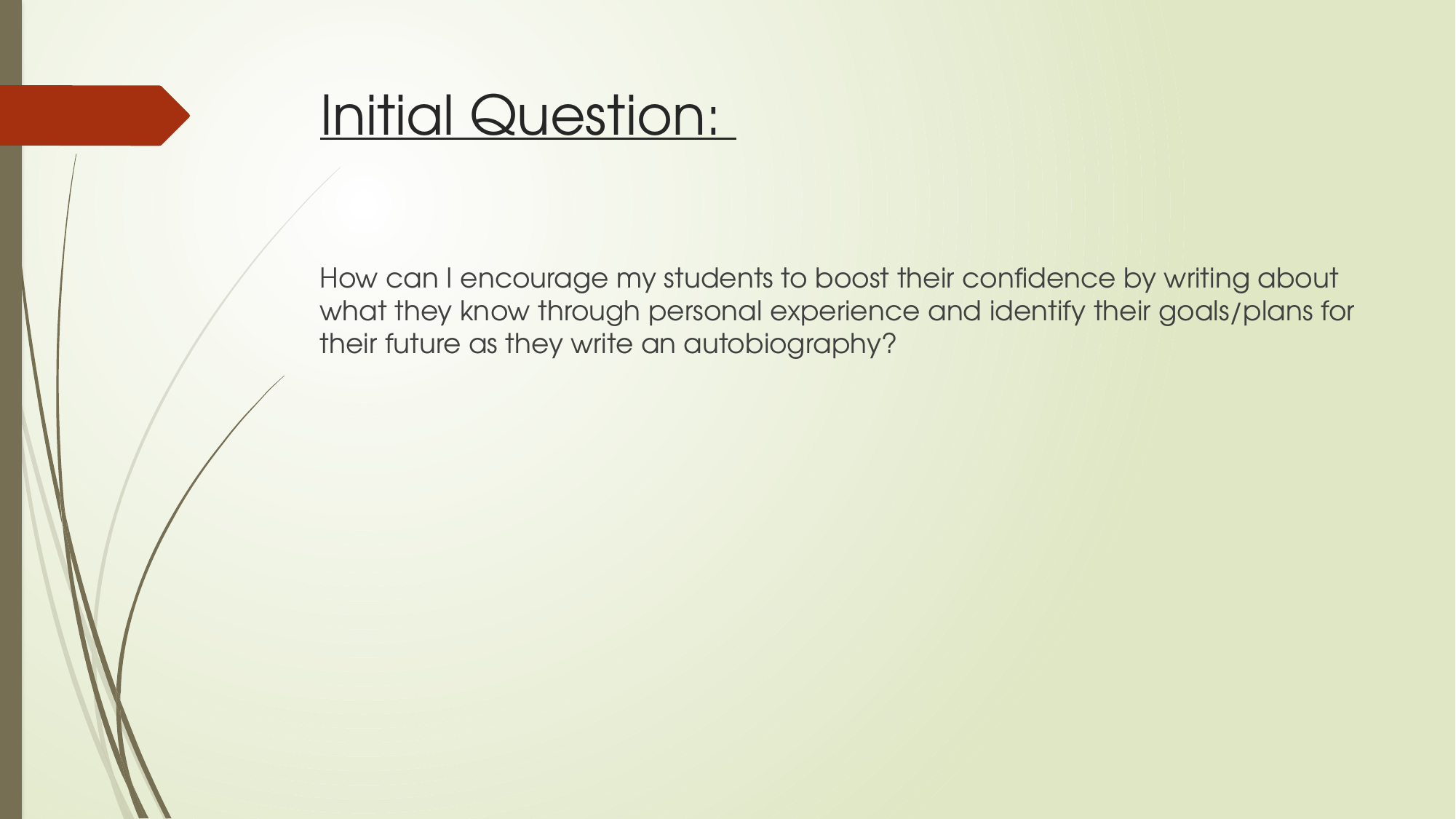

# Initial Question:
How can I encourage my students to boost their confidence by writing about what they know through personal experience and identify their goals/plans for their future as they write an autobiography?